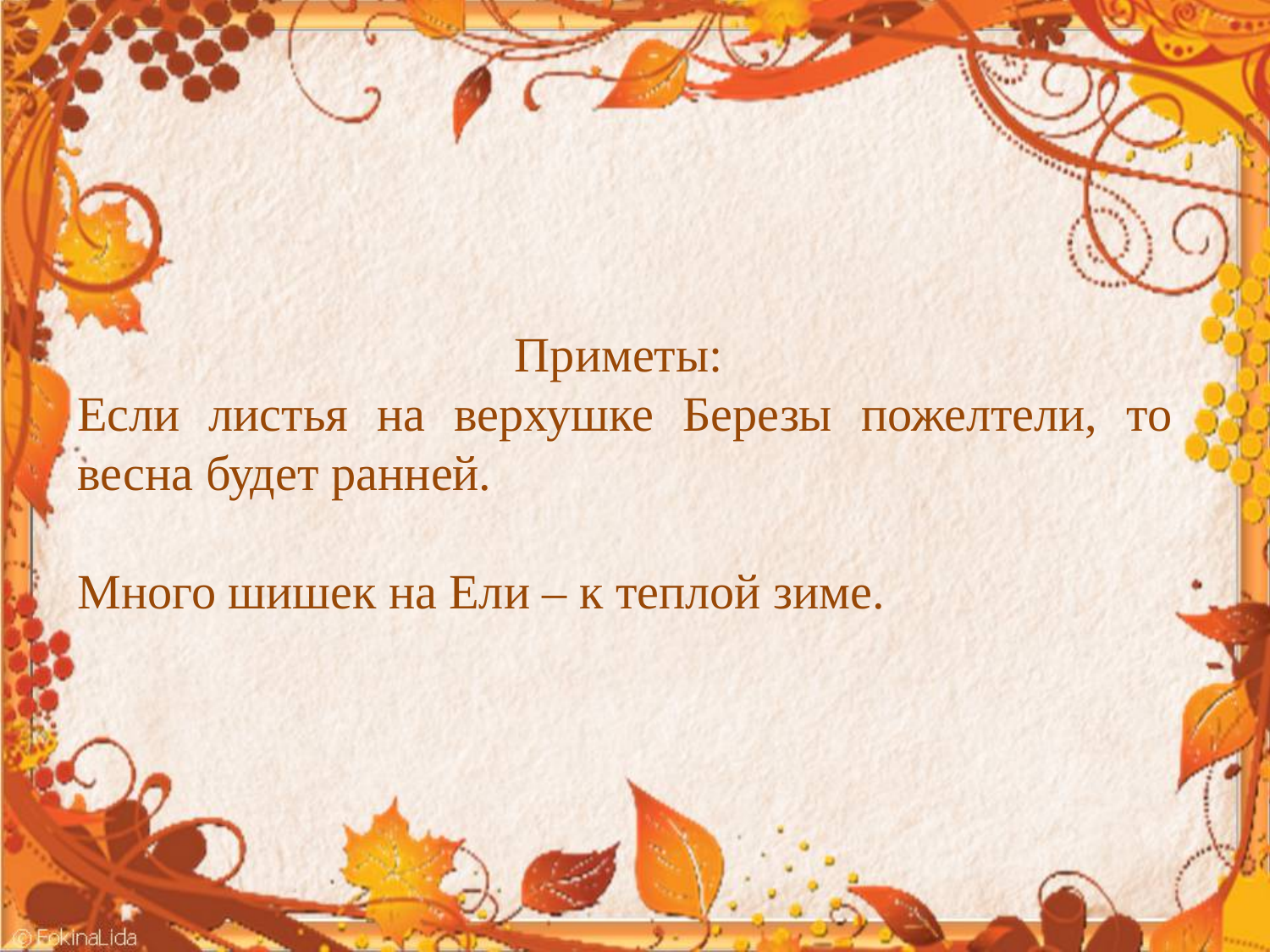

Приметы:
Если листья на верхушке Березы пожелтели, то весна будет ранней.

Много шишек на Ели – к теплой зиме.